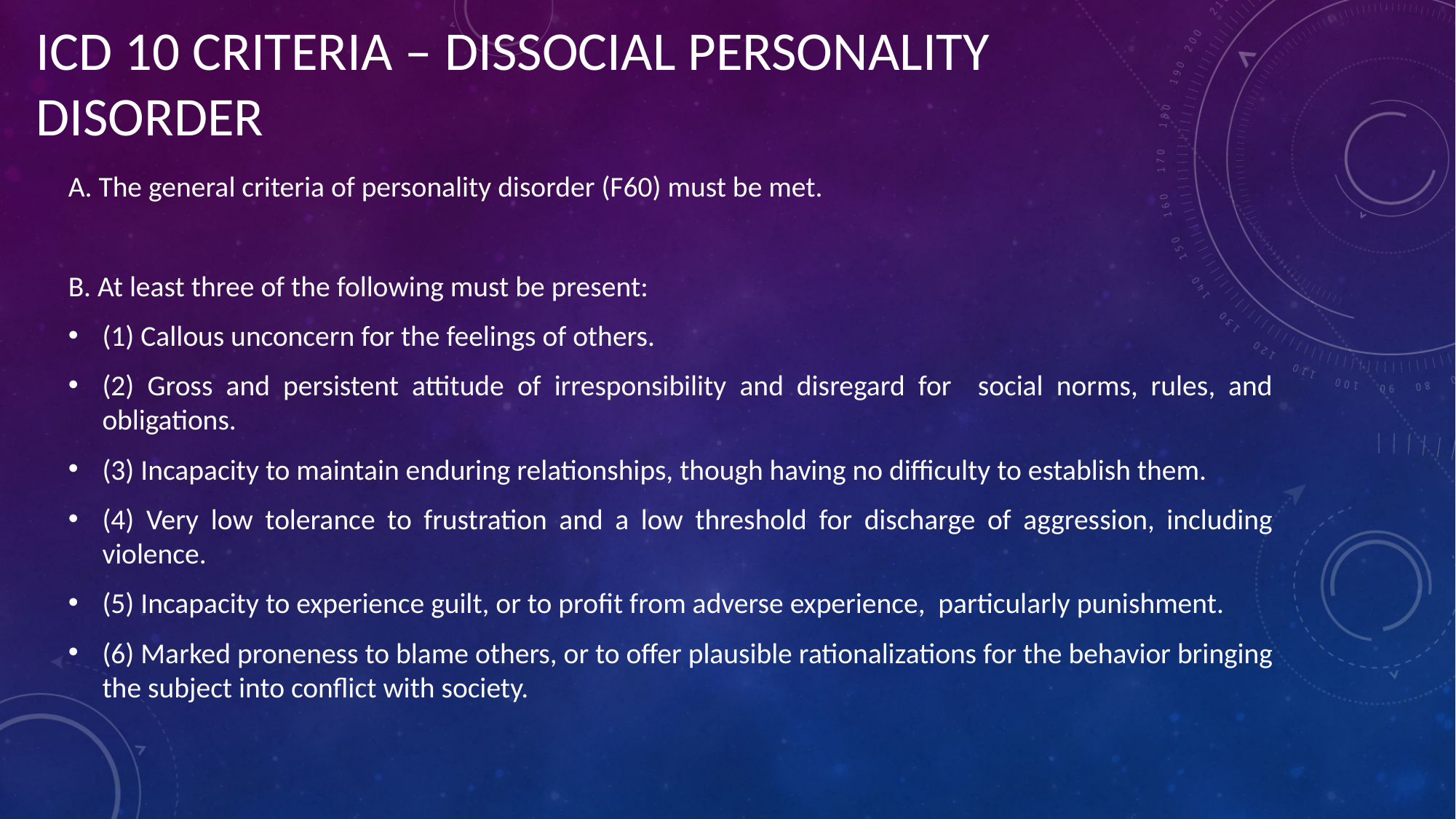

# ICD 10 Criteria – Dissocial personality disorder
A. The general criteria of personality disorder (F60) must be met.

B. At least three of the following must be present:
(1) Callous unconcern for the feelings of others.
(2) Gross and persistent attitude of irresponsibility and disregard for  social norms, rules, and obligations.
(3) Incapacity to maintain enduring relationships, though having no difficulty to establish them.
(4) Very low tolerance to frustration and a low threshold for discharge of aggression, including violence.
(5) Incapacity to experience guilt, or to profit from adverse experience,  particularly punishment.
(6) Marked proneness to blame others, or to offer plausible rationalizations for the behavior bringing the subject into conflict with society.